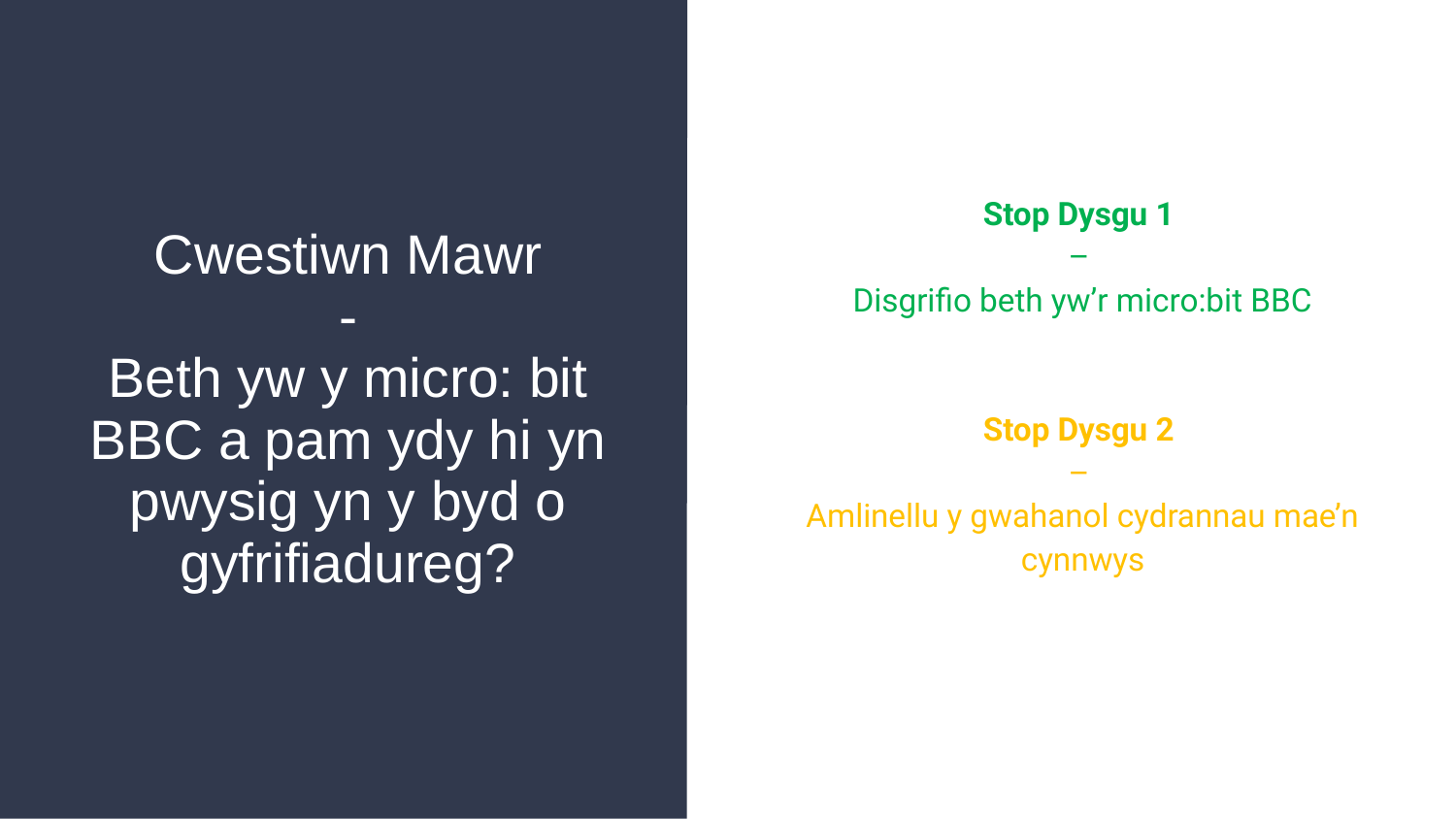

Stop Dysgu 1
–
Disgrifio beth yw’r micro:bit BBC

Stop Dysgu 2
–
Amlinellu y gwahanol cydrannau mae’n cynnwys

# Cwestiwn Mawr - Beth yw y micro: bit BBC a pam ydy hi yn pwysig yn y byd o gyfrifiadureg?